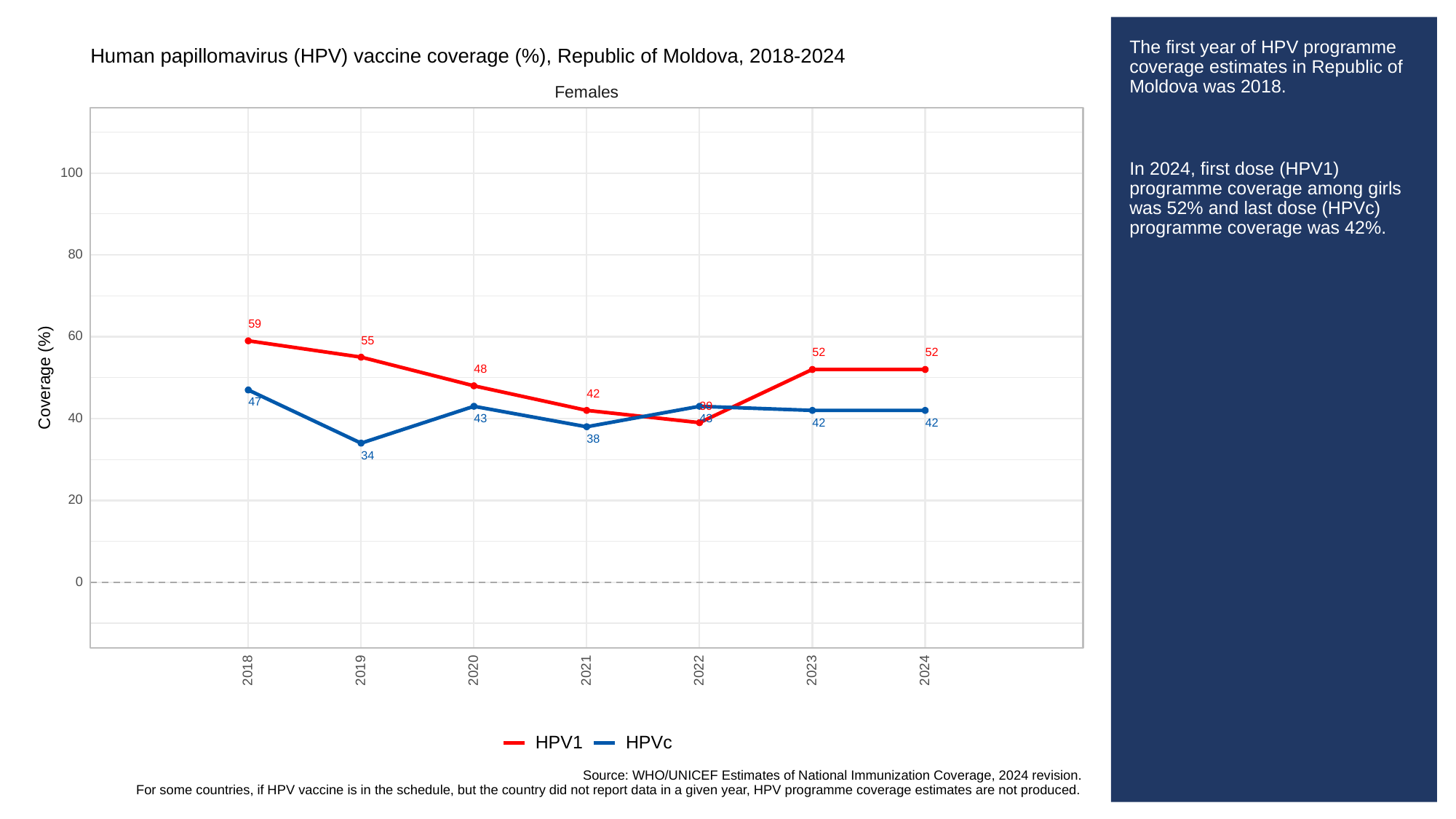

# The first year of HPV programme coverage estimates in Republic of Moldova was 2018.

In 2024, first dose (HPV1) programme coverage among girls was 52% and last dose (HPVc) programme coverage was 42%.

Human papillomavirus (HPV) vaccine coverage (%), Republic of Moldova, 2018-2024
Females

100

80

59
60

55

52
52

48

Coverage (%)

42
47
39

40
43
43

42
42

38

34

20

0

2023
2018
2019
2020
2021
2022
2024
HPVc
HPV1

Source: WHO/UNICEF Estimates of National Immunization Coverage, 2024 revision.
For some countries, if HPV vaccine is in the schedule, but the country did not report data in a given year, HPV programme coverage estimates are not produced.